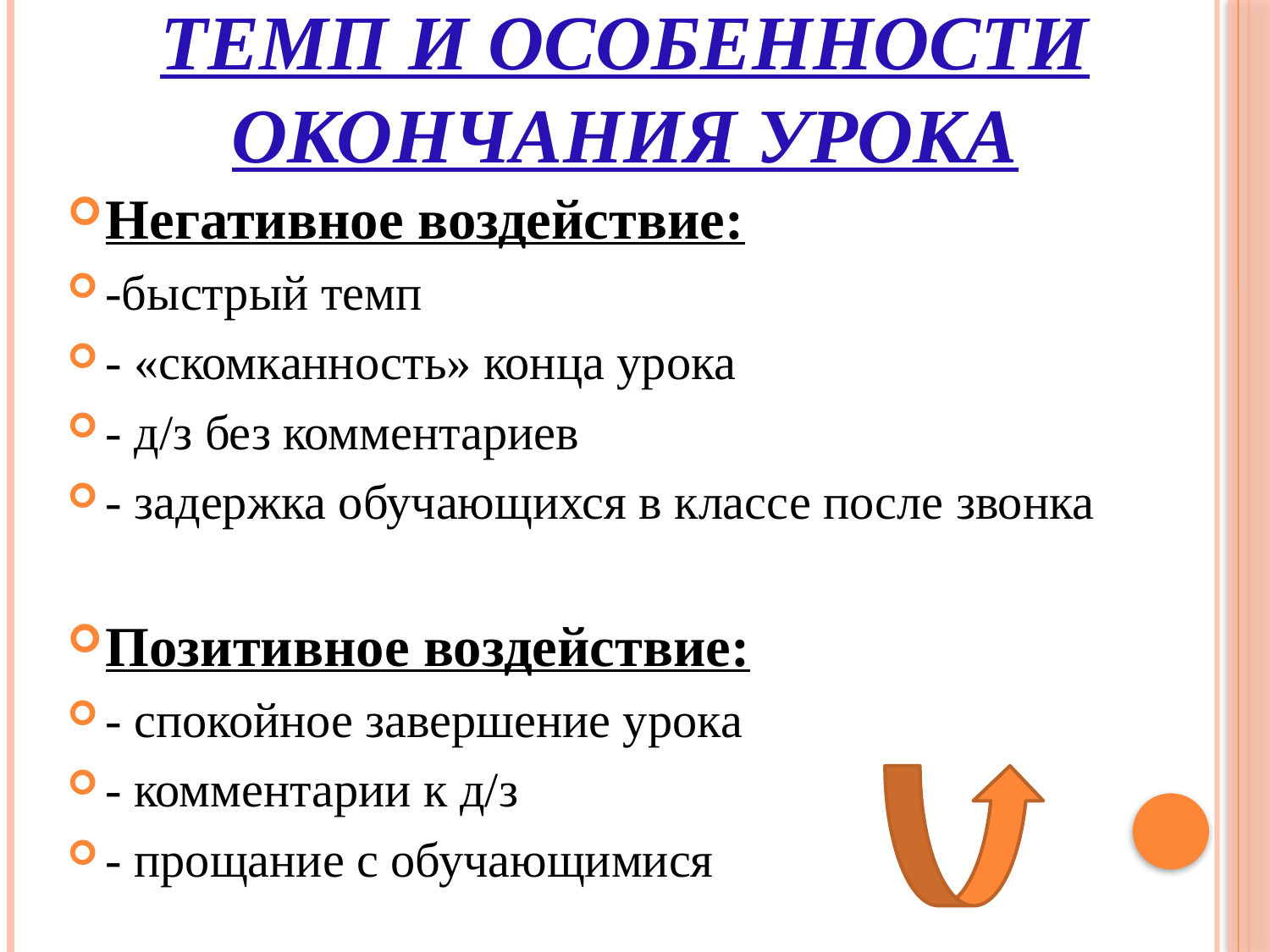

# Темп и особенности окончания урока
Негативное воздействие:
-быстрый темп
- «скомканность» конца урока
- д/з без комментариев
- задержка обучающихся в классе после звонка

Позитивное воздействие:
- спокойное завершение урока
- комментарии к д/з
- прощание с обучающимися